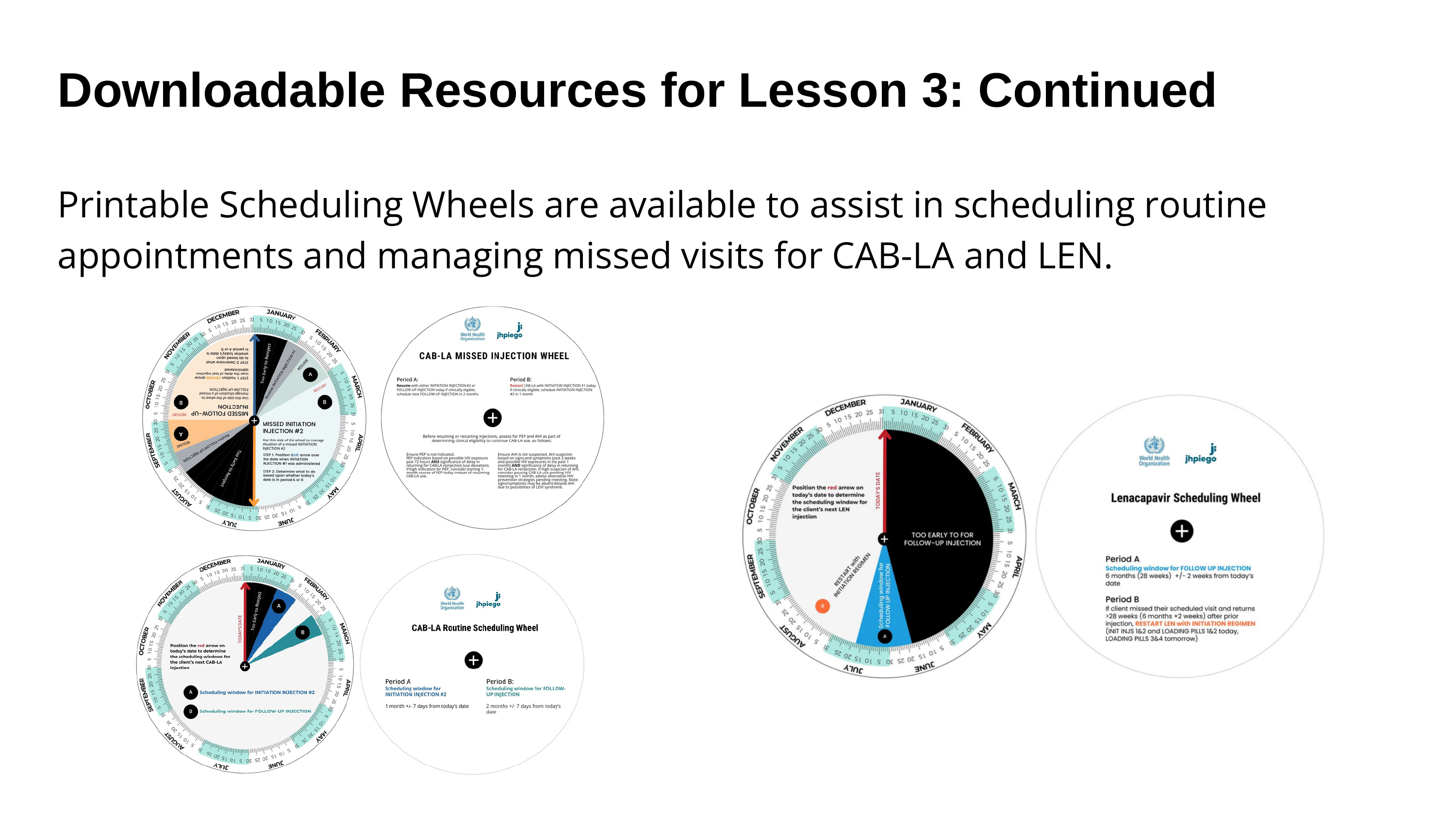

Downloadable Resources for Lesson 3: Continued
Printable Scheduling Wheels are available to assist in scheduling routine appointments and managing missed visits for CAB-LA and LEN.